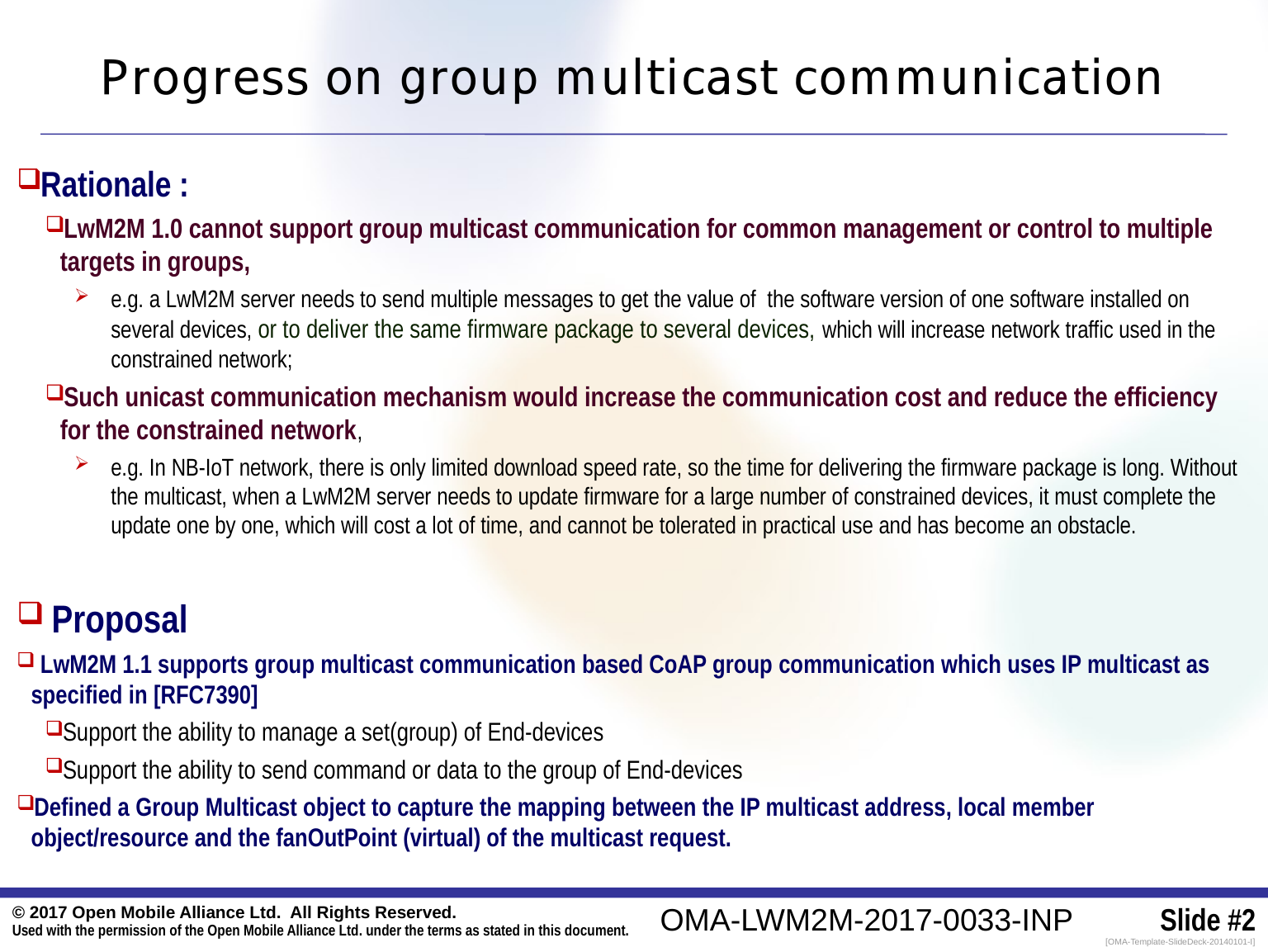

Progress on group multicast communication
Rationale :
LwM2M 1.0 cannot support group multicast communication for common management or control to multiple targets in groups,
e.g. a LwM2M server needs to send multiple messages to get the value of  the software version of one software installed on several devices, or to deliver the same firmware package to several devices, which will increase network traffic used in the constrained network;
Such unicast communication mechanism would increase the communication cost and reduce the efficiency for the constrained network,
e.g. In NB-IoT network, there is only limited download speed rate, so the time for delivering the firmware package is long. Without the multicast, when a LwM2M server needs to update firmware for a large number of constrained devices, it must complete the update one by one, which will cost a lot of time, and cannot be tolerated in practical use and has become an obstacle.

 Proposal
 LwM2M 1.1 supports group multicast communication based CoAP group communication which uses IP multicast as specified in [RFC7390]
Support the ability to manage a set(group) of End-devices
Support the ability to send command or data to the group of End-devices
Defined a Group Multicast object to capture the mapping between the IP multicast address, local member object/resource and the fanOutPoint (virtual) of the multicast request.